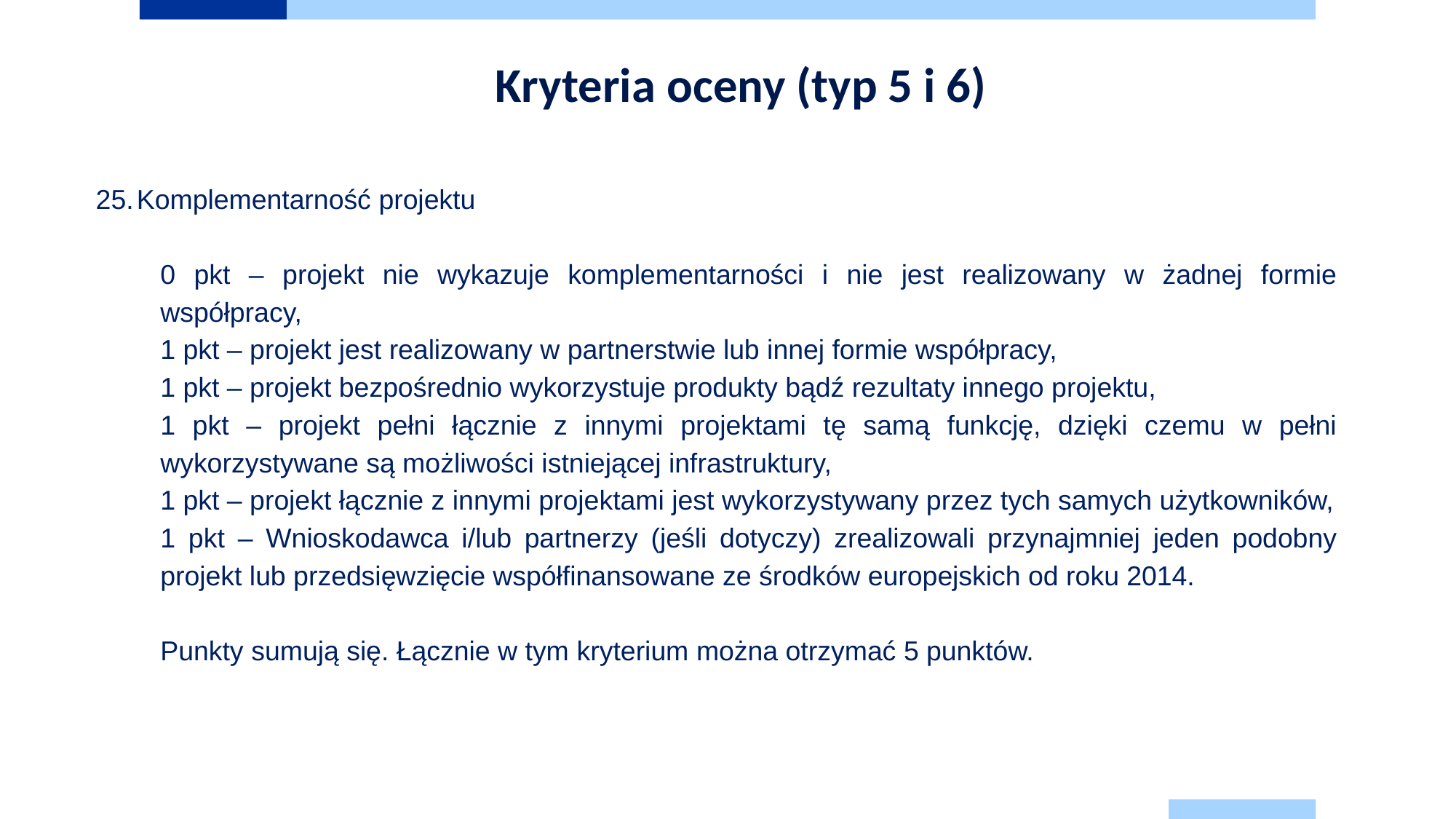

Kryteria oceny (typ 5 i 6)
Komplementarność projektu
0 pkt – projekt nie wykazuje komplementarności i nie jest realizowany w żadnej formie współpracy,
1 pkt – projekt jest realizowany w partnerstwie lub innej formie współpracy,
1 pkt – projekt bezpośrednio wykorzystuje produkty bądź rezultaty innego projektu,
1 pkt – projekt pełni łącznie z innymi projektami tę samą funkcję, dzięki czemu w pełni wykorzystywane są możliwości istniejącej infrastruktury,
1 pkt – projekt łącznie z innymi projektami jest wykorzystywany przez tych samych użytkowników,
1 pkt – Wnioskodawca i/lub partnerzy (jeśli dotyczy) zrealizowali przynajmniej jeden podobny projekt lub przedsięwzięcie współfinansowane ze środków europejskich od roku 2014.
Punkty sumują się. Łącznie w tym kryterium można otrzymać 5 punktów.